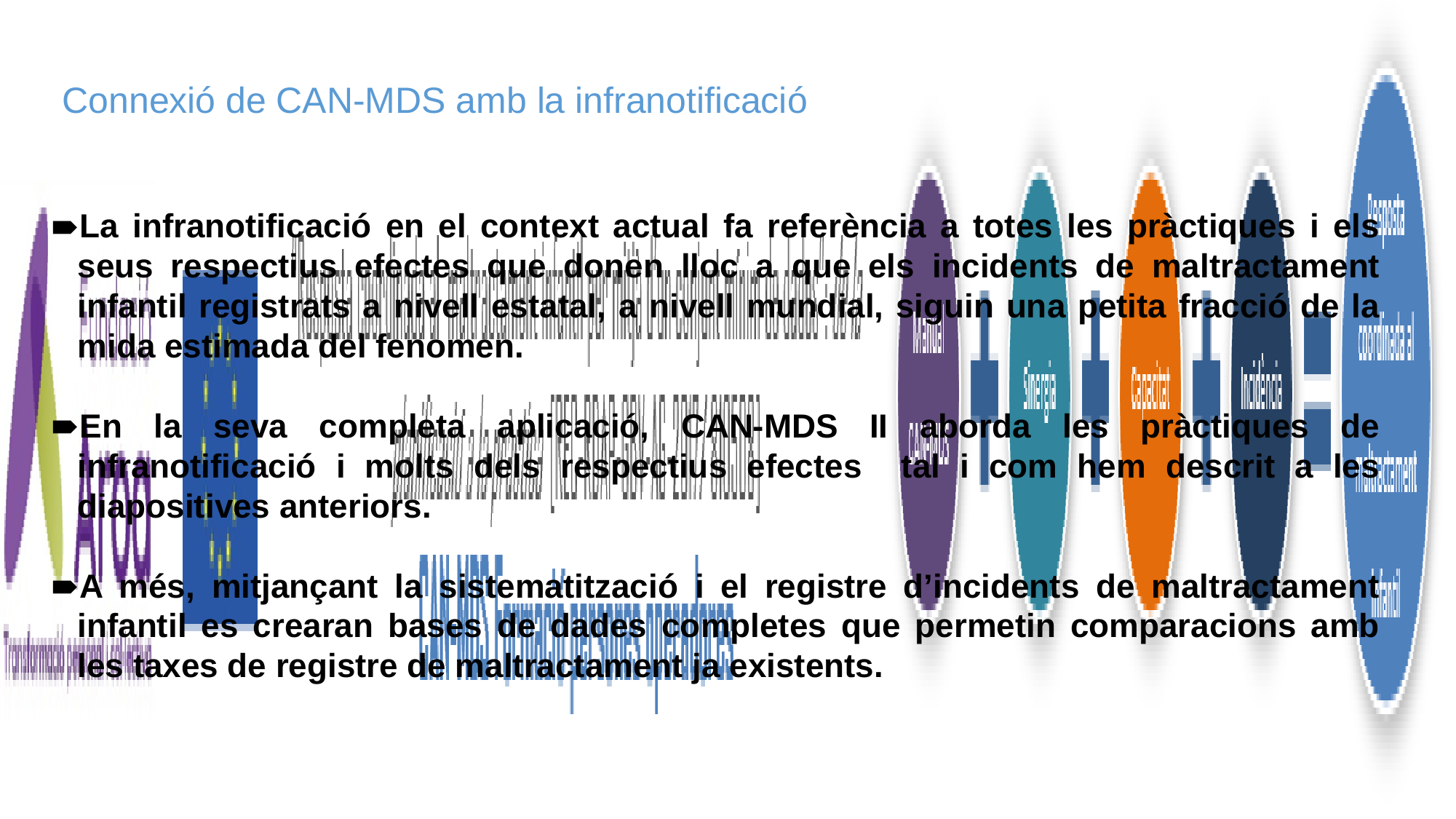

Connexió de CAN-MDS amb la infranotificació
La infranotificació en el context actual fa referència a totes les pràctiques i els seus respectius efectes que donen lloc a que els incidents de maltractament infantil registrats a nivell estatal, a nivell mundial, siguin una petita fracció de la mida estimada del fenomen.

En la seva completa aplicació, CAN-MDS II aborda les pràctiques de infranotificació i molts dels respectius efectes  tal i com hem descrit a les diapositives anteriors.

A més, mitjançant la sistematització i el registre d’incidents de maltractament infantil es crearan bases de dades completes que permetin comparacions amb les taxes de registre de maltractament ja existents.